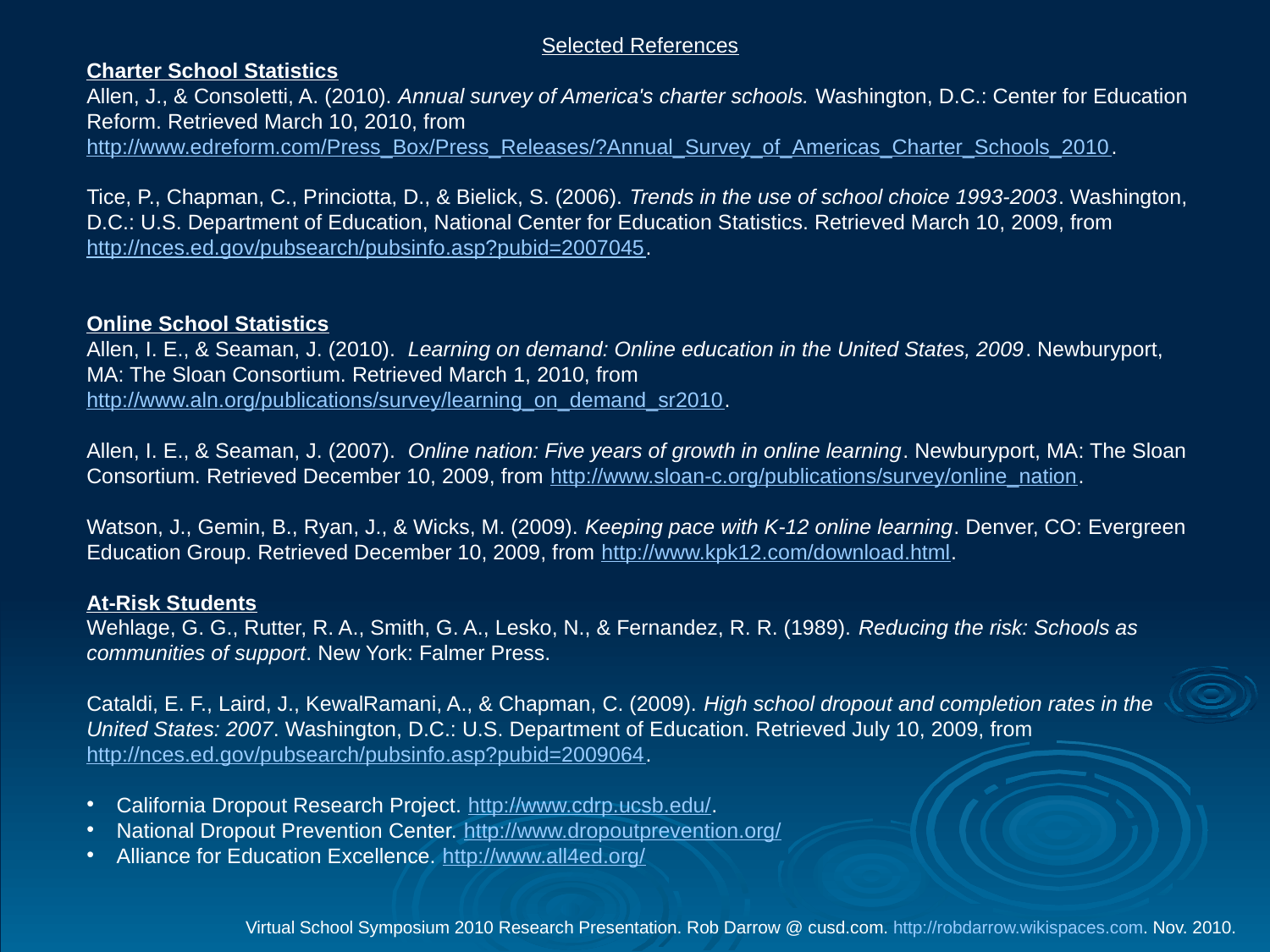

Selected References
Charter School Statistics
Allen, J., & Consoletti, A. (2010). Annual survey of America's charter schools. Washington, D.C.: Center for Education Reform. Retrieved March 10, 2010, from http://www.edreform.com/Press_Box/Press_Releases/?Annual_Survey_of_Americas_Charter_Schools_2010.

Tice, P., Chapman, C., Princiotta, D., & Bielick, S. (2006). Trends in the use of school choice 1993-2003. Washington, D.C.: U.S. Department of Education, National Center for Education Statistics. Retrieved March 10, 2009, from http://nces.ed.gov/pubsearch/pubsinfo.asp?pubid=2007045.

Online School Statistics
Allen, I. E., & Seaman, J. (2010).  Learning on demand: Online education in the United States, 2009. Newburyport, MA: The Sloan Consortium. Retrieved March 1, 2010, from http://www.aln.org/publications/survey/learning_on_demand_sr2010.

Allen, I. E., & Seaman, J. (2007).  Online nation: Five years of growth in online learning. Newburyport, MA: The Sloan Consortium. Retrieved December 10, 2009, from http://www.sloan-c.org/publications/survey/online_nation.

Watson, J., Gemin, B., Ryan, J., & Wicks, M. (2009). Keeping pace with K-12 online learning. Denver, CO: Evergreen Education Group. Retrieved December 10, 2009, from http://www.kpk12.com/download.html.

At-Risk Students
Wehlage, G. G., Rutter, R. A., Smith, G. A., Lesko, N., & Fernandez, R. R. (1989). Reducing the risk: Schools as communities of support. New York: Falmer Press.

Cataldi, E. F., Laird, J., KewalRamani, A., & Chapman, C. (2009). High school dropout and completion rates in the United States: 2007. Washington, D.C.: U.S. Department of Education. Retrieved July 10, 2009, from http://nces.ed.gov/pubsearch/pubsinfo.asp?pubid=2009064.

California Dropout Research Project. http://www.cdrp.ucsb.edu/.
National Dropout Prevention Center. http://www.dropoutprevention.org/
Alliance for Education Excellence. http://www.all4ed.org/